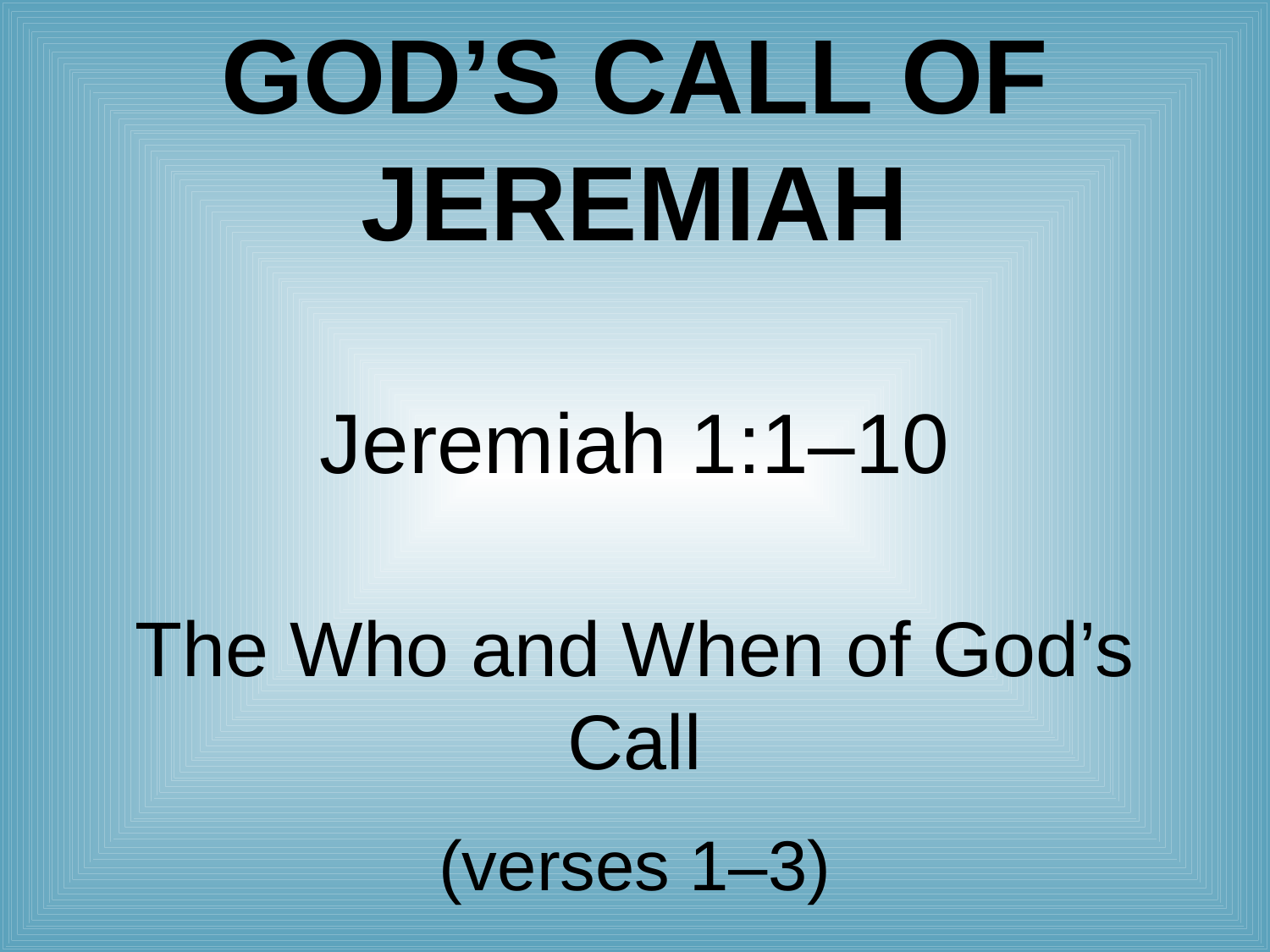

# God’s Call of Jeremiah
Jeremiah 1:1–10

The Who and When of God’s Call
(verses 1–3)